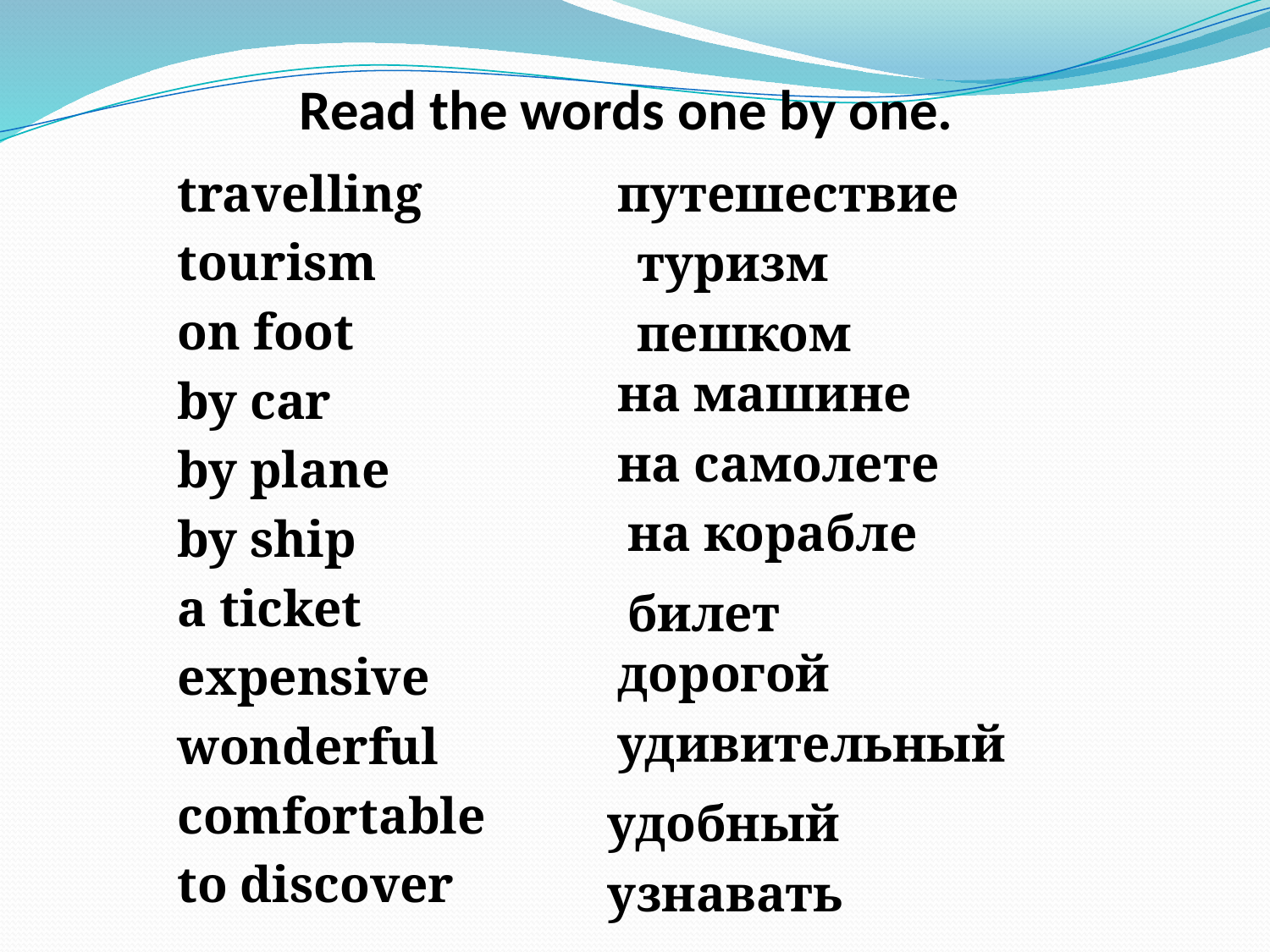

# Read the words one by one.
travelling
tourism
on foot
by car
by plane
by ship
a ticket
expensive
wonderful
comfortable
to discover
путешествие
туризм
пешком
на машине
на самолете
на корабле
билет
дорогой
удивительный
удобный
узнавать